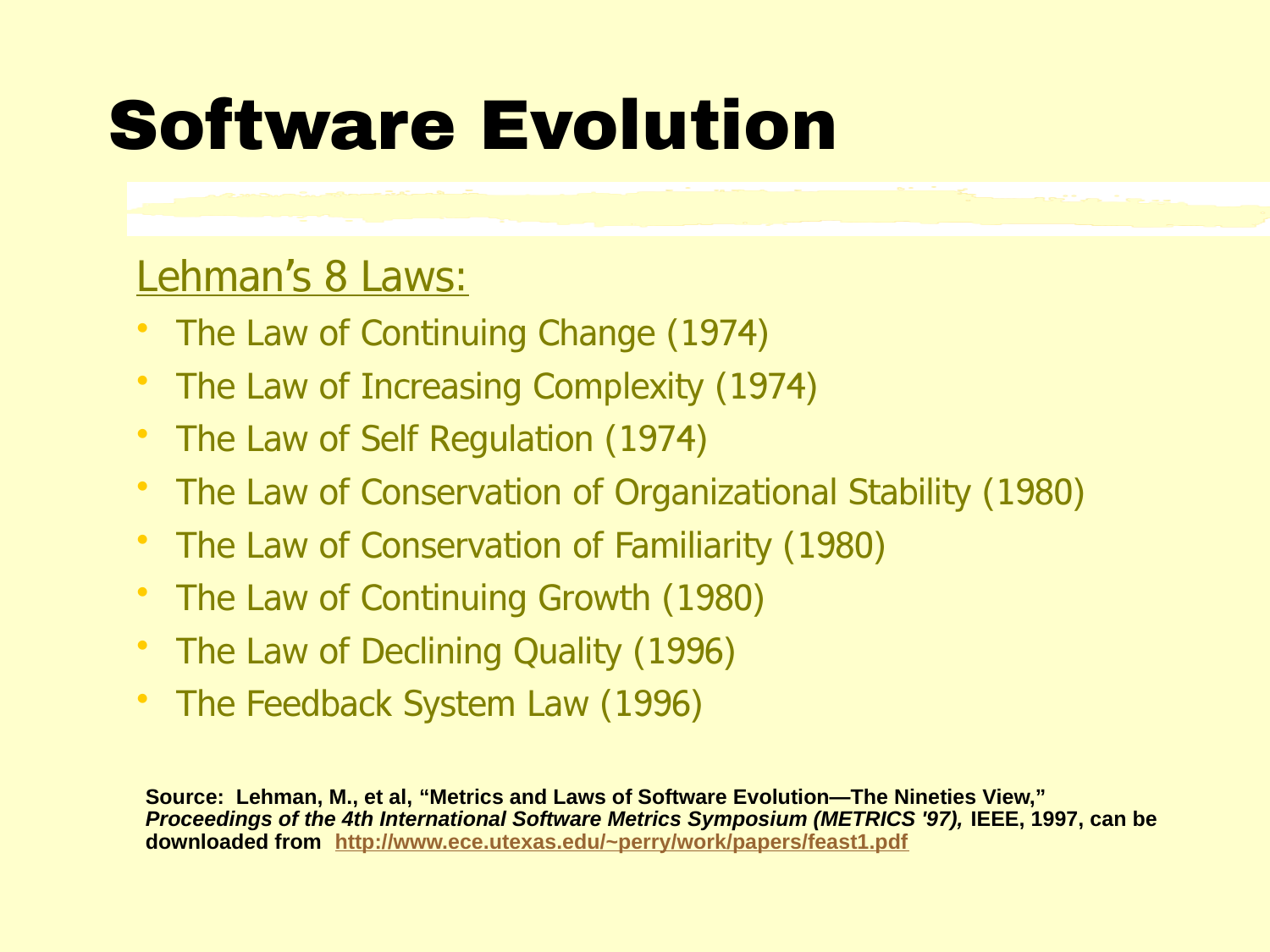

# Software Evolution
Lehman’s 8 Laws:
The Law of Continuing Change (1974)
The Law of Increasing Complexity (1974)
The Law of Self Regulation (1974)
The Law of Conservation of Organizational Stability (1980)
The Law of Conservation of Familiarity (1980)
The Law of Continuing Growth (1980)
The Law of Declining Quality (1996)
The Feedback System Law (1996)
Source:  Lehman, M., et al, “Metrics and Laws of Software Evolution—The Nineties View,” Proceedings of the 4th International Software Metrics Symposium (METRICS '97), IEEE, 1997, can be downloaded from: http://www.ece.utexas.edu/~perry/work/papers/feast1.pdf